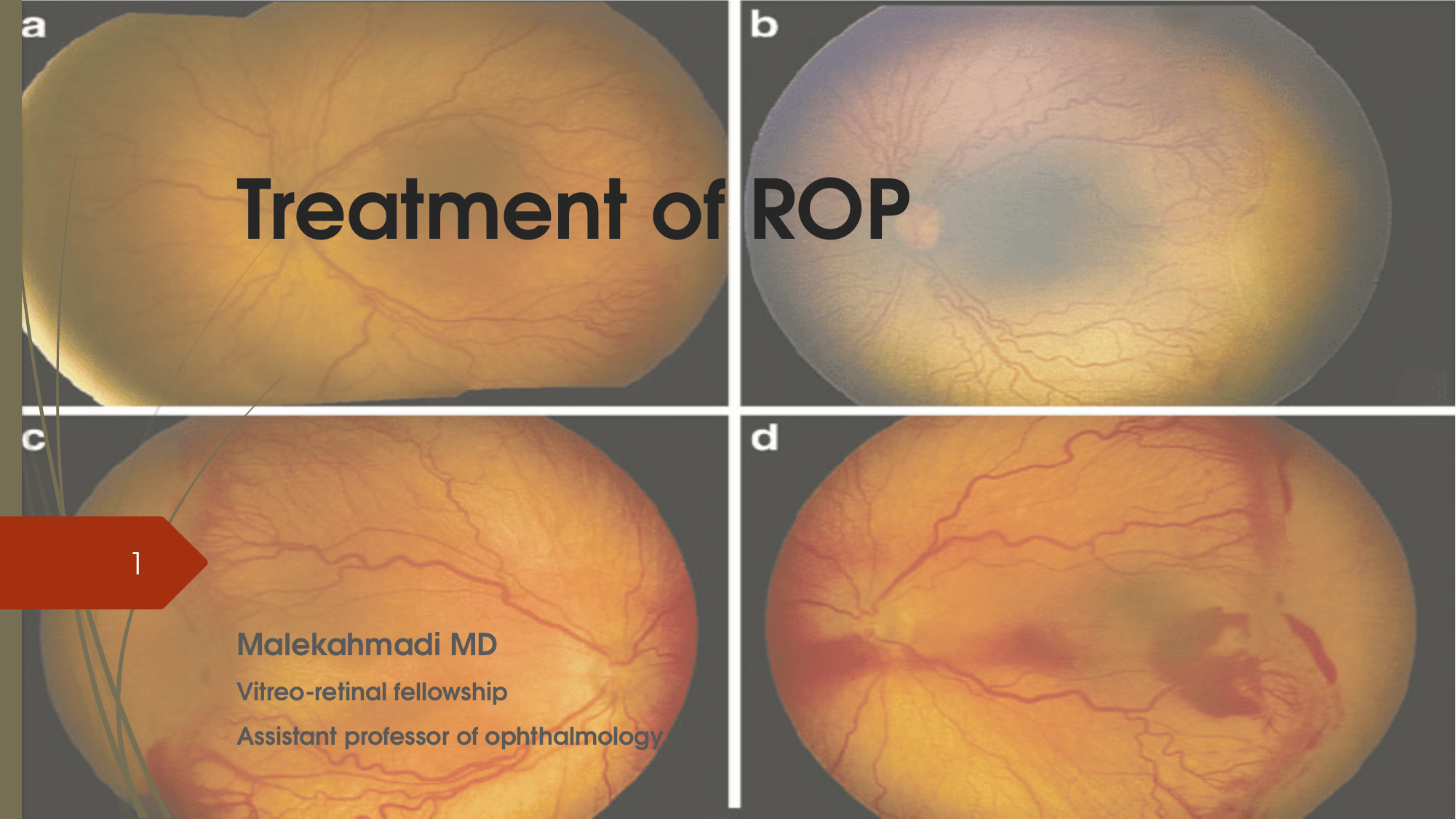

# Treatment of ROP
1
Malekahmadi MD
Vitreo-retinal fellowship
Assistant professor of ophthalmology